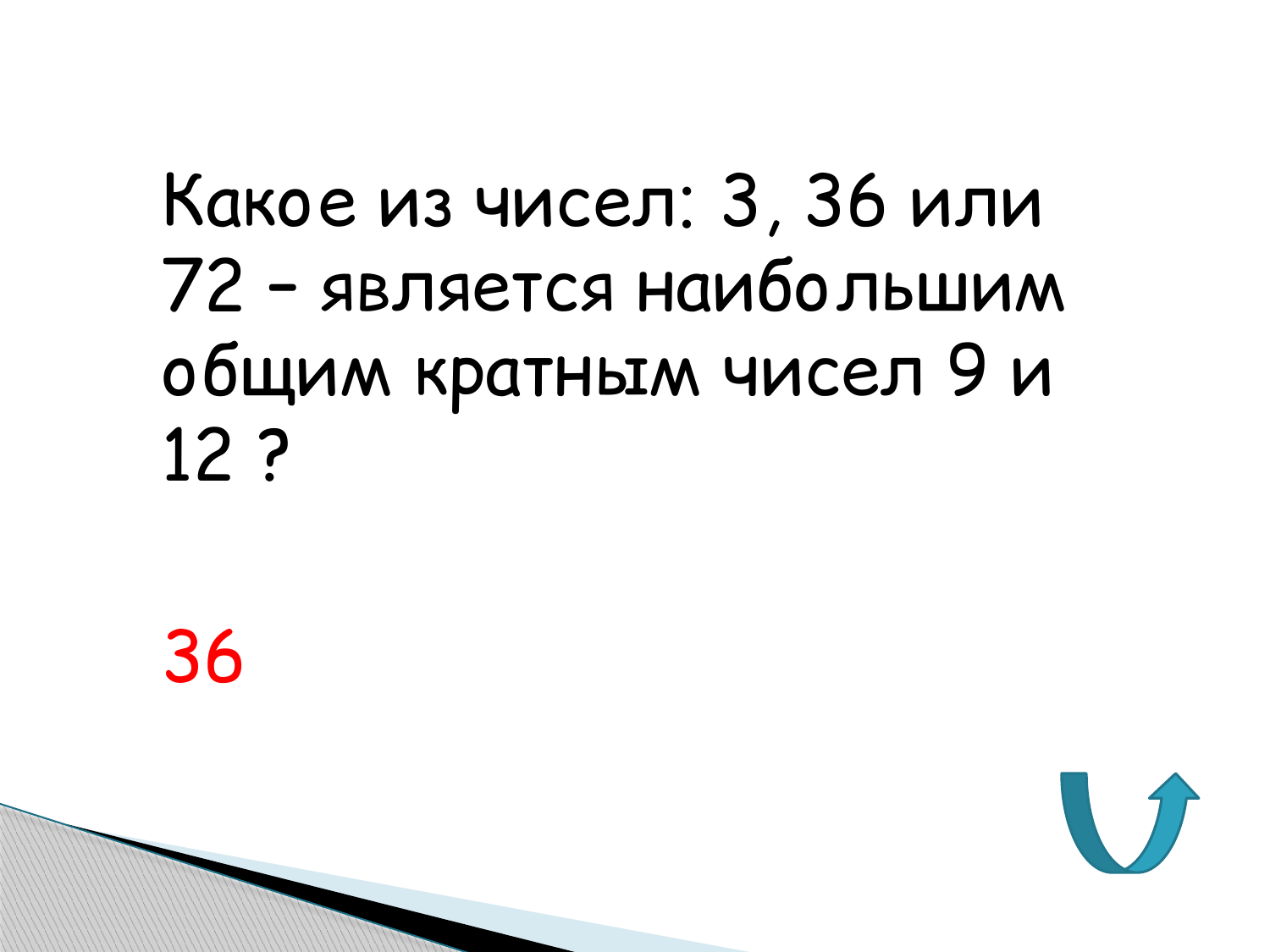

Какое из чисел: 3, 36 или 72 – является наибольшим общим кратным чисел 9 и 12 ?
36